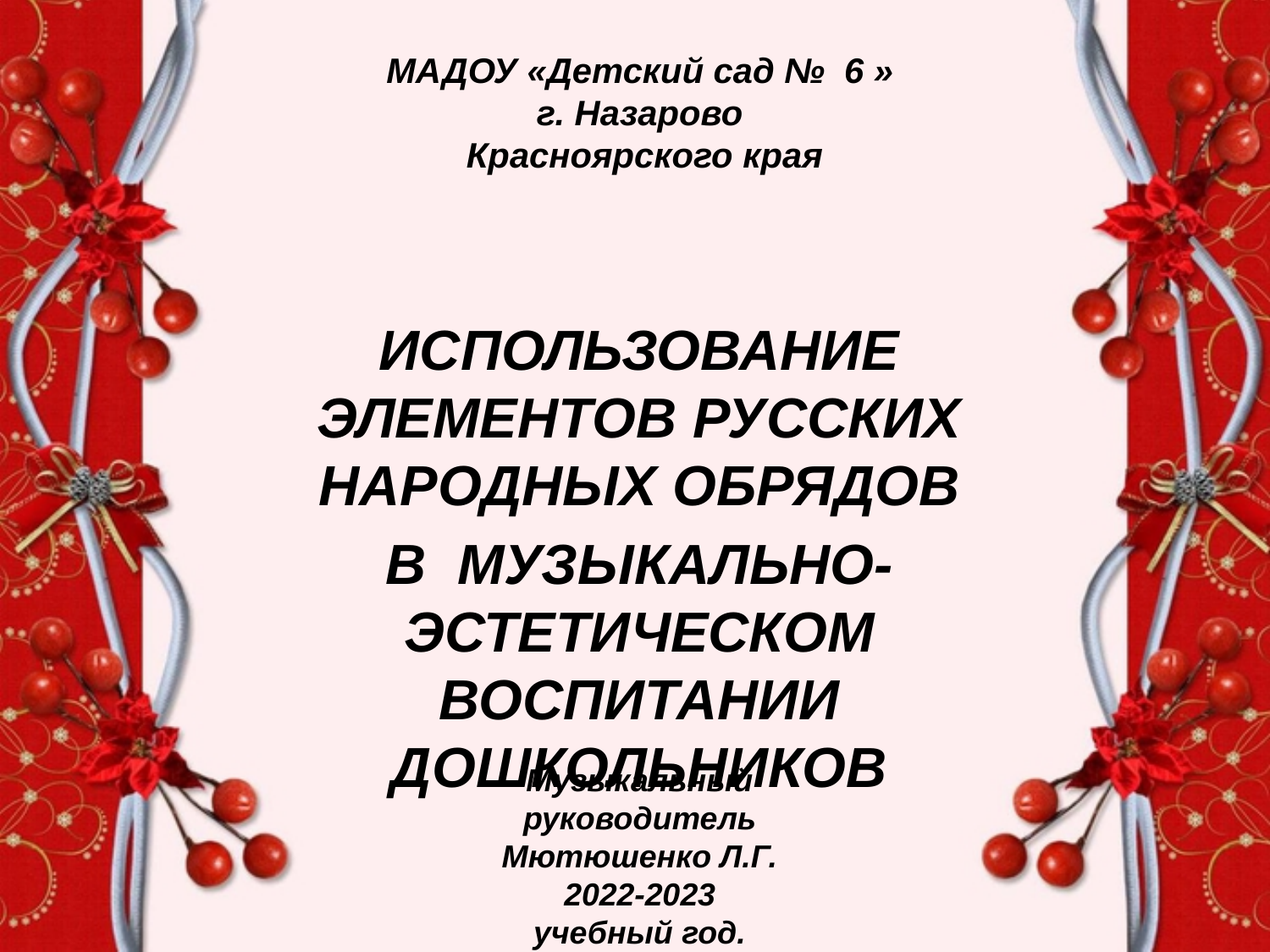

# МАДОУ «Детский сад №  6 » г. Назарово Красноярского края
ИСПОЛЬЗОВАНИЕ ЭЛЕМЕНТОВ РУССКИХ НАРОДНЫХ ОБРЯДОВ
В  МУЗЫКАЛЬНО-ЭСТЕТИЧЕСКОМ ВОСПИТАНИИ ДОШКОЛЬНИКОВ

Музыкальный руководитель
Мютюшенко Л.Г.
2022-2023
учебный год.